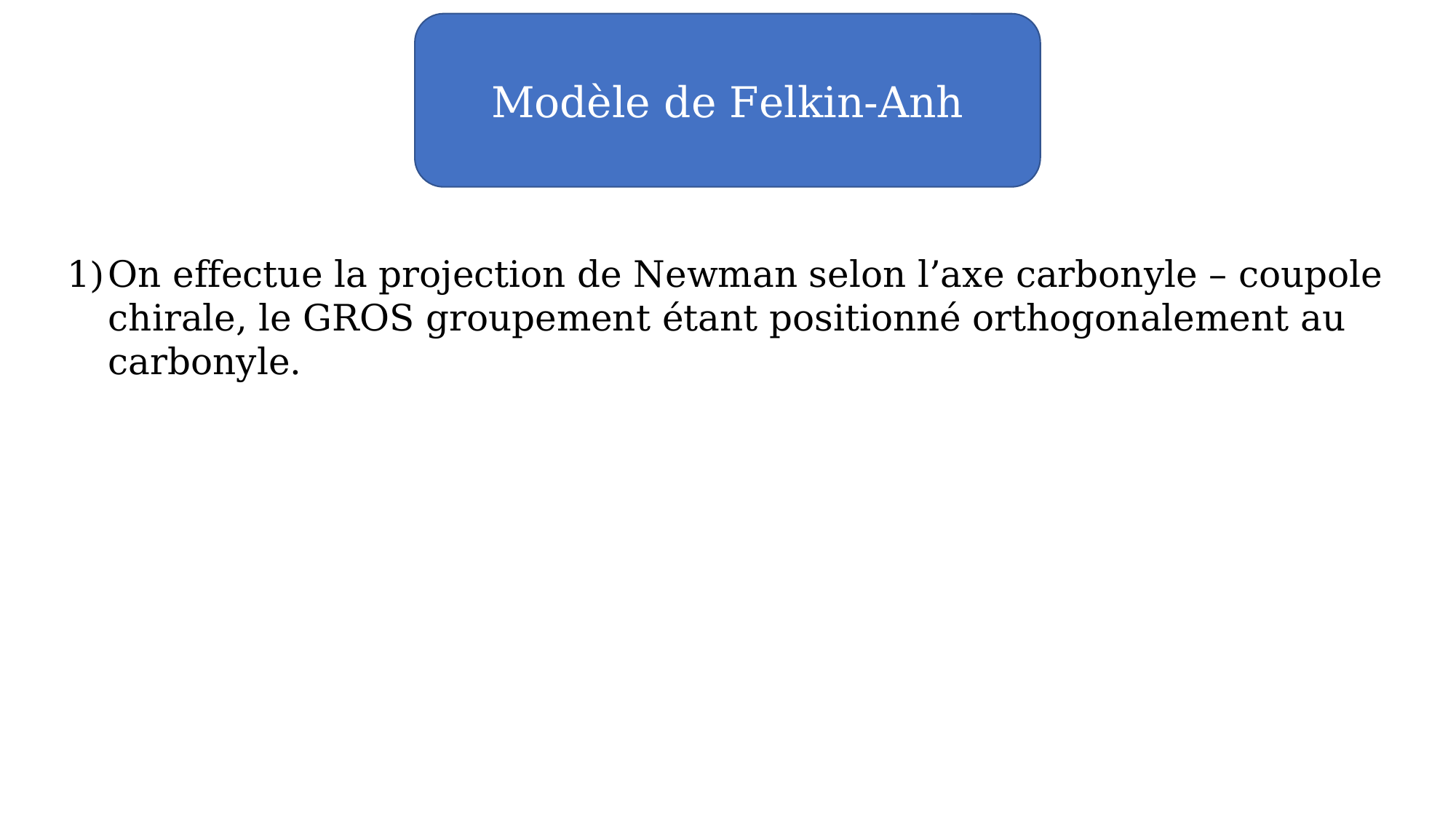

Modèle de Felkin-Anh
On effectue la projection de Newman selon l’axe carbonyle – coupole chirale, le GROS groupement étant positionné orthogonalement au carbonyle.